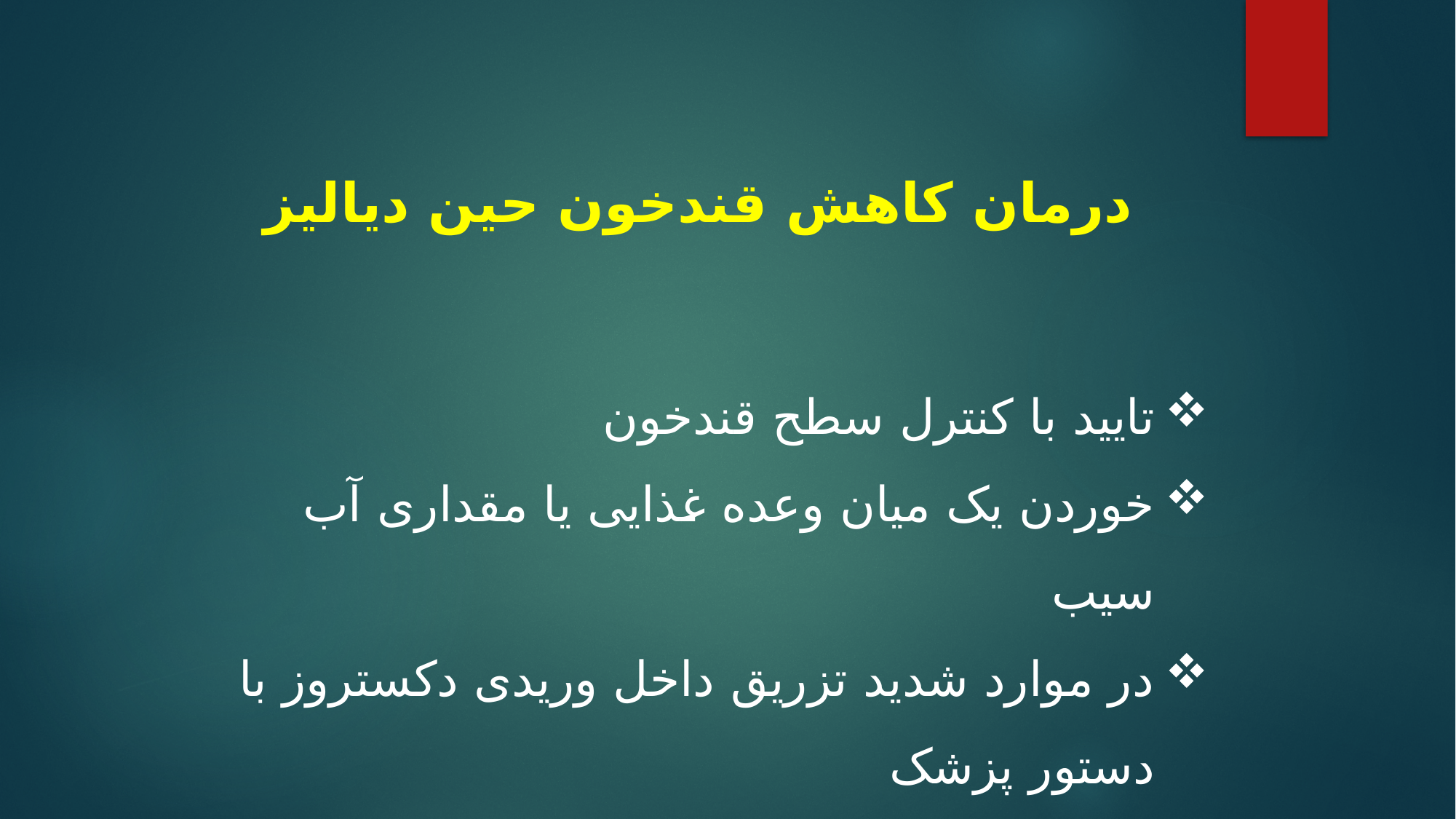

درمان کاهش قندخون حین دیالیز

تایید با کنترل سطح قندخون
خوردن یک میان وعده غذایی یا مقداری آب سیب
در موارد شدید تزریق داخل وریدی دکستروز با دستور پزشک